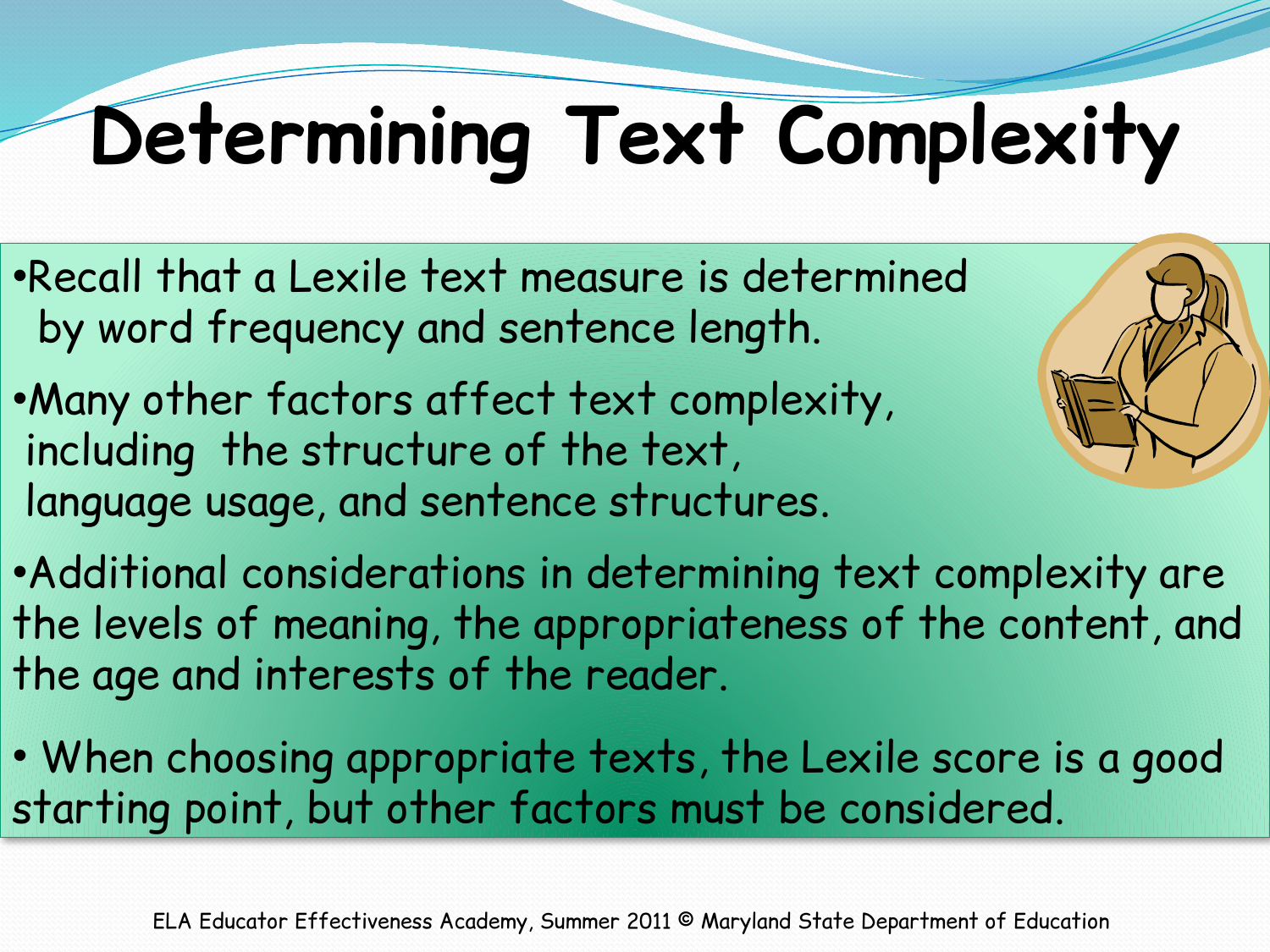

# Determining Text Complexity

Recall that a Lexile text measure is determined
  by word frequency and sentence length.
Many other factors affect text complexity,
 including  the structure of the text,
 language usage, and sentence structures.
Additional considerations in determining text complexity are the levels of meaning, the appropriateness of the content, and the age and interests of the reader.
 When choosing appropriate texts, the Lexile score is a good starting point, but other factors must be considered.
ELA Educator Effectiveness Academy, Summer 2011 © Maryland State Department of Education